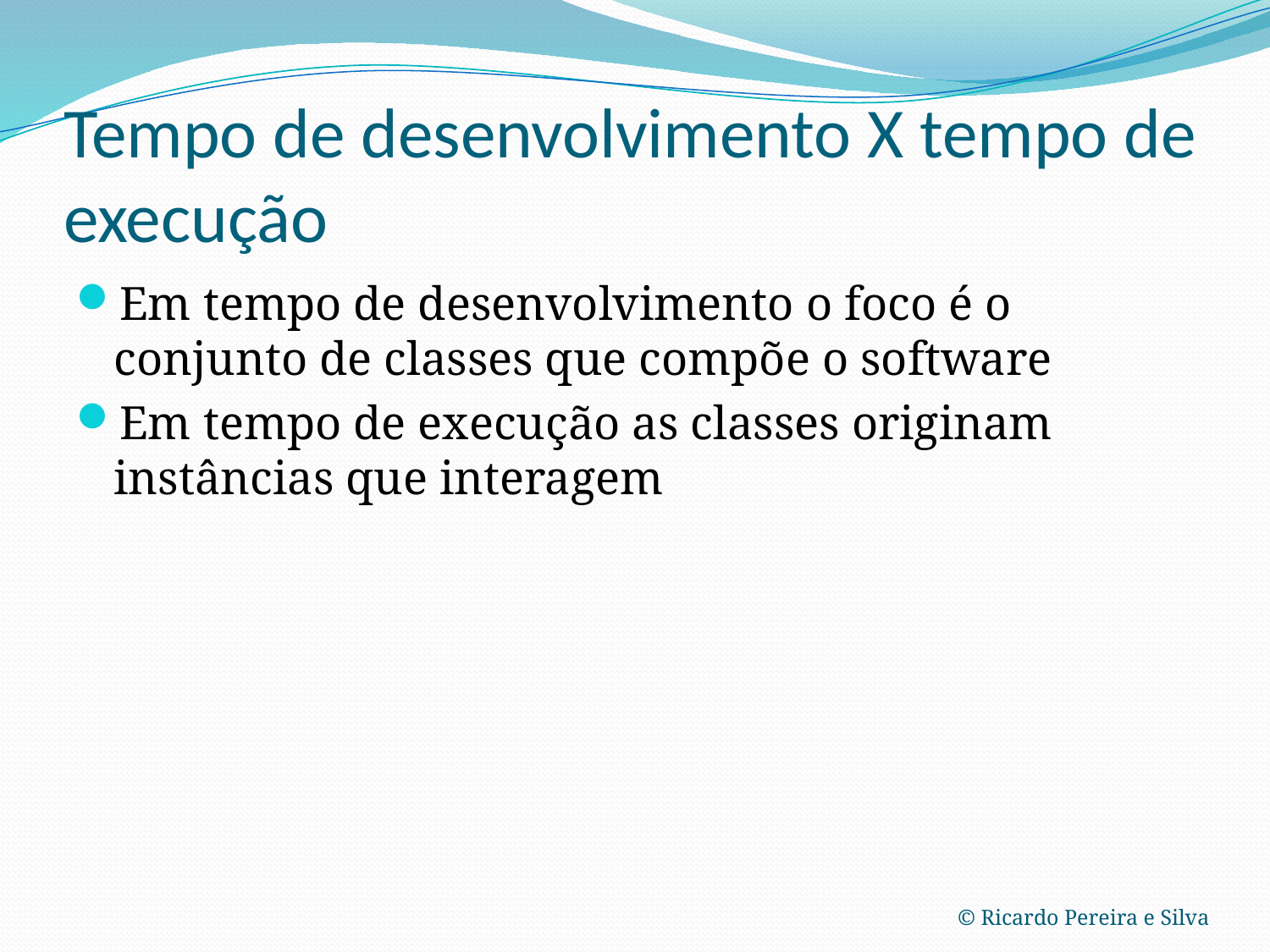

# Tempo de desenvolvimento X tempo de execução
Em tempo de desenvolvimento o foco é o conjunto de classes que compõe o software
Em tempo de execução as classes originam instâncias que interagem
© Ricardo Pereira e Silva